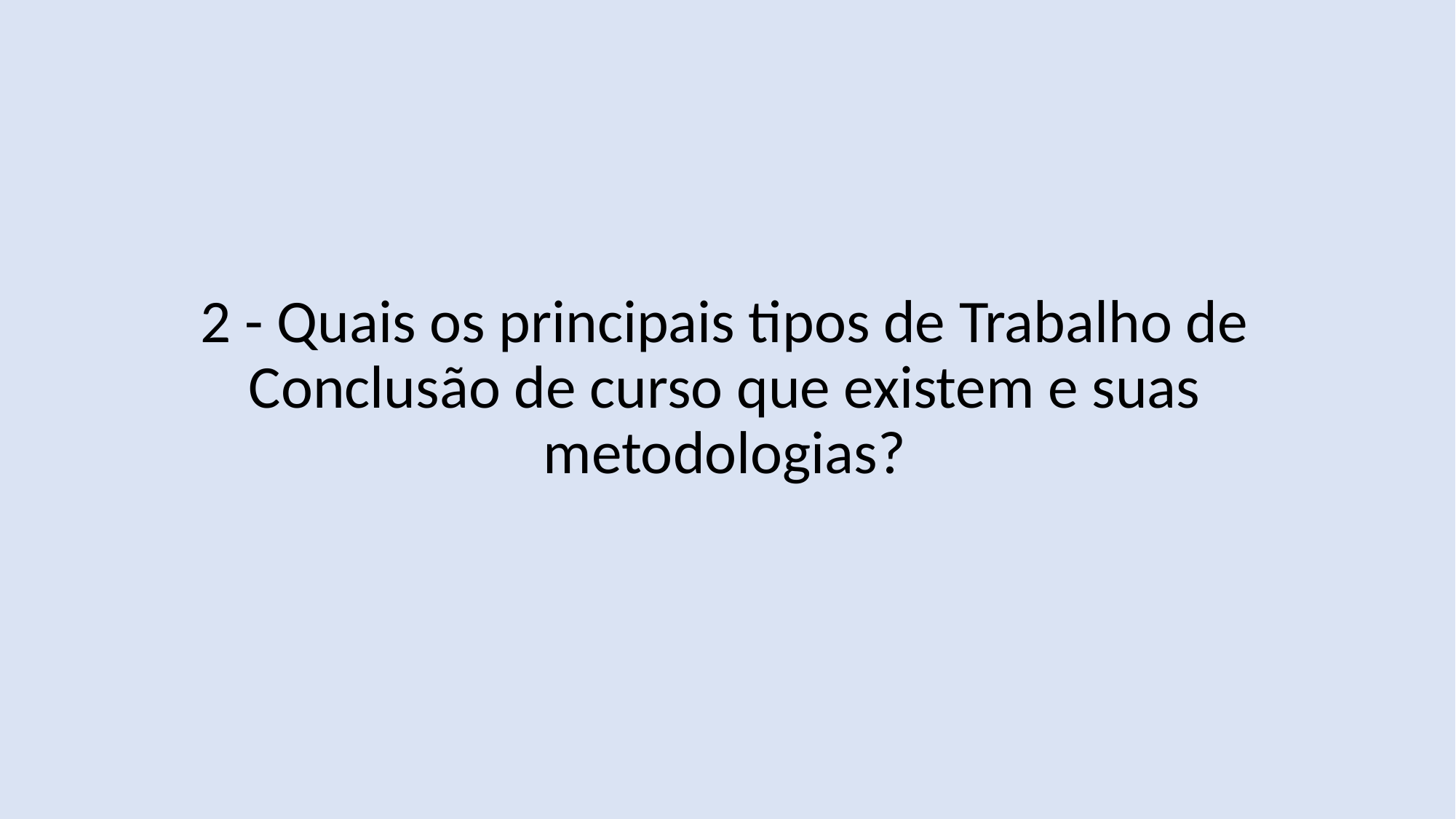

# 2 - Quais os principais tipos de Trabalho de Conclusão de curso que existem e suas metodologias?